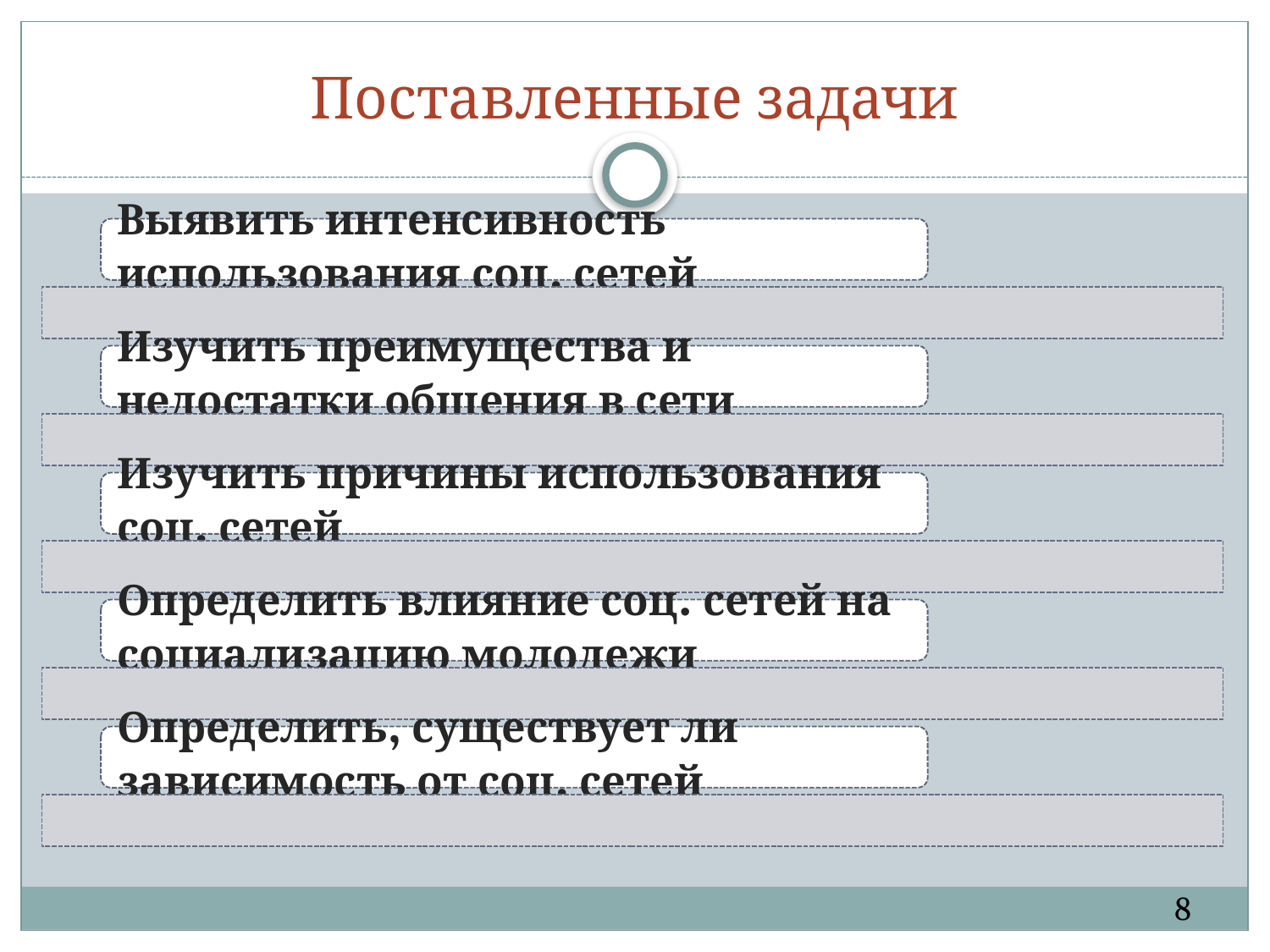

# Поставленные задачи
Выявить интенсивность использования соц. сетей
Изучить преимущества и недостатки общения в сети
Изучить причины использования соц. сетей
Определить влияние соц. сетей на социализацию молодежи
Определить, существует ли зависимость от соц. сетей
8